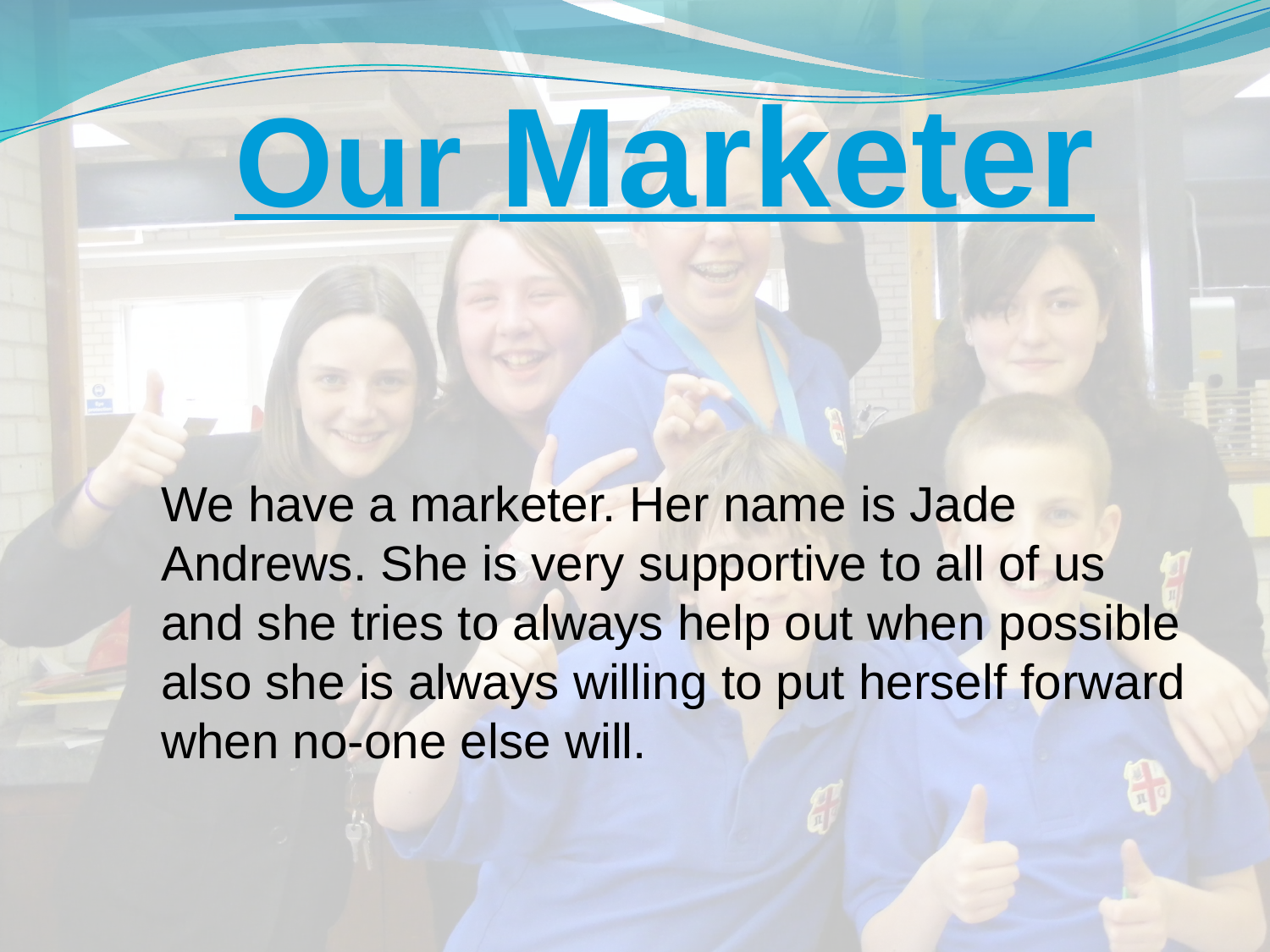

Our Marketer
We have a marketer. Her name is Jade Andrews. She is very supportive to all of us and she tries to always help out when possible also she is always willing to put herself forward when no-one else will.